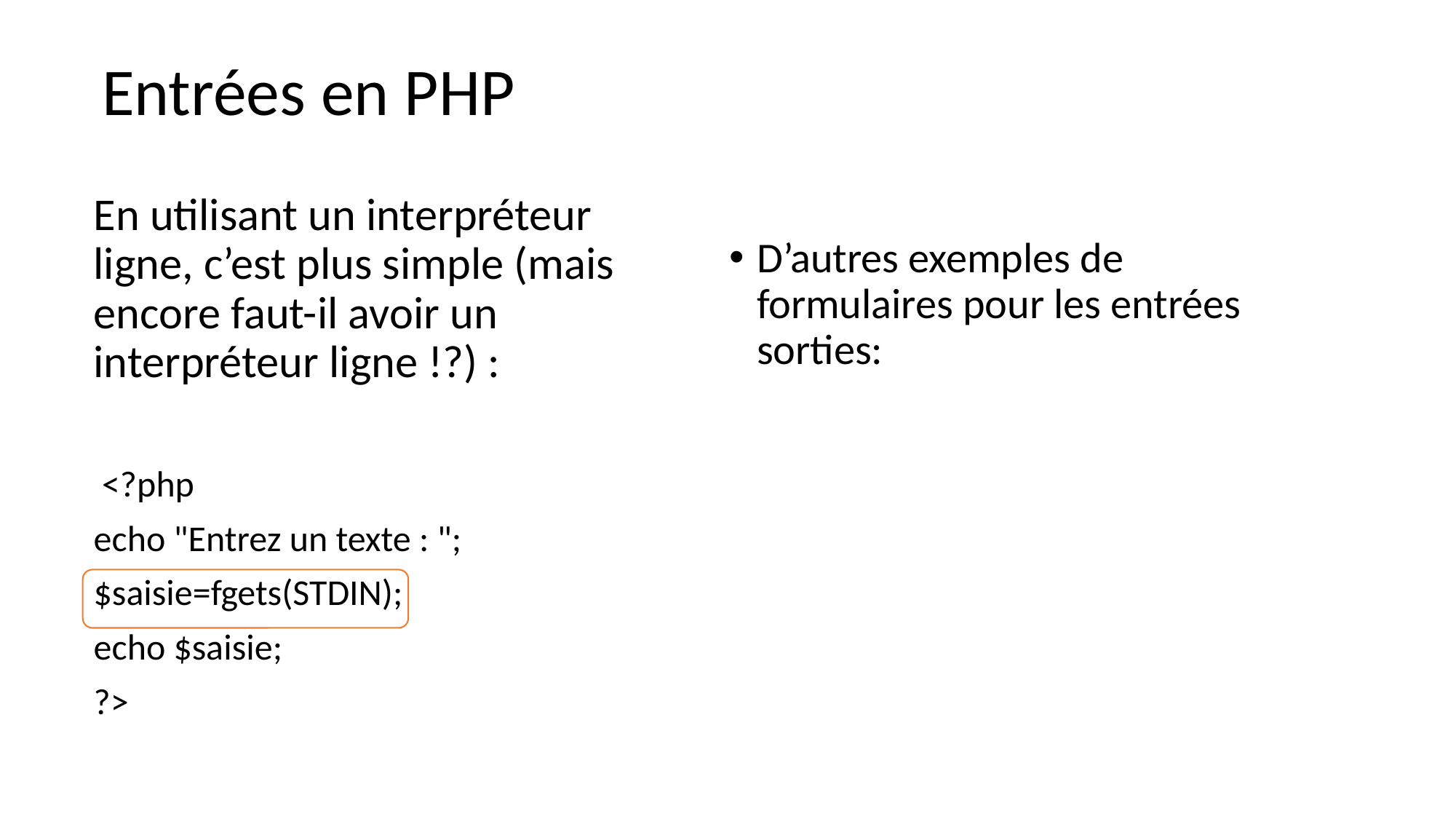

# Entrées en PHP
En utilisant un interpréteur ligne, c’est plus simple (mais encore faut-il avoir un interpréteur ligne !?) :

 <?php
echo "Entrez un texte : ";
$saisie=fgets(STDIN);
echo $saisie;
?>

D’autres exemples de formulaires pour les entrées sorties: